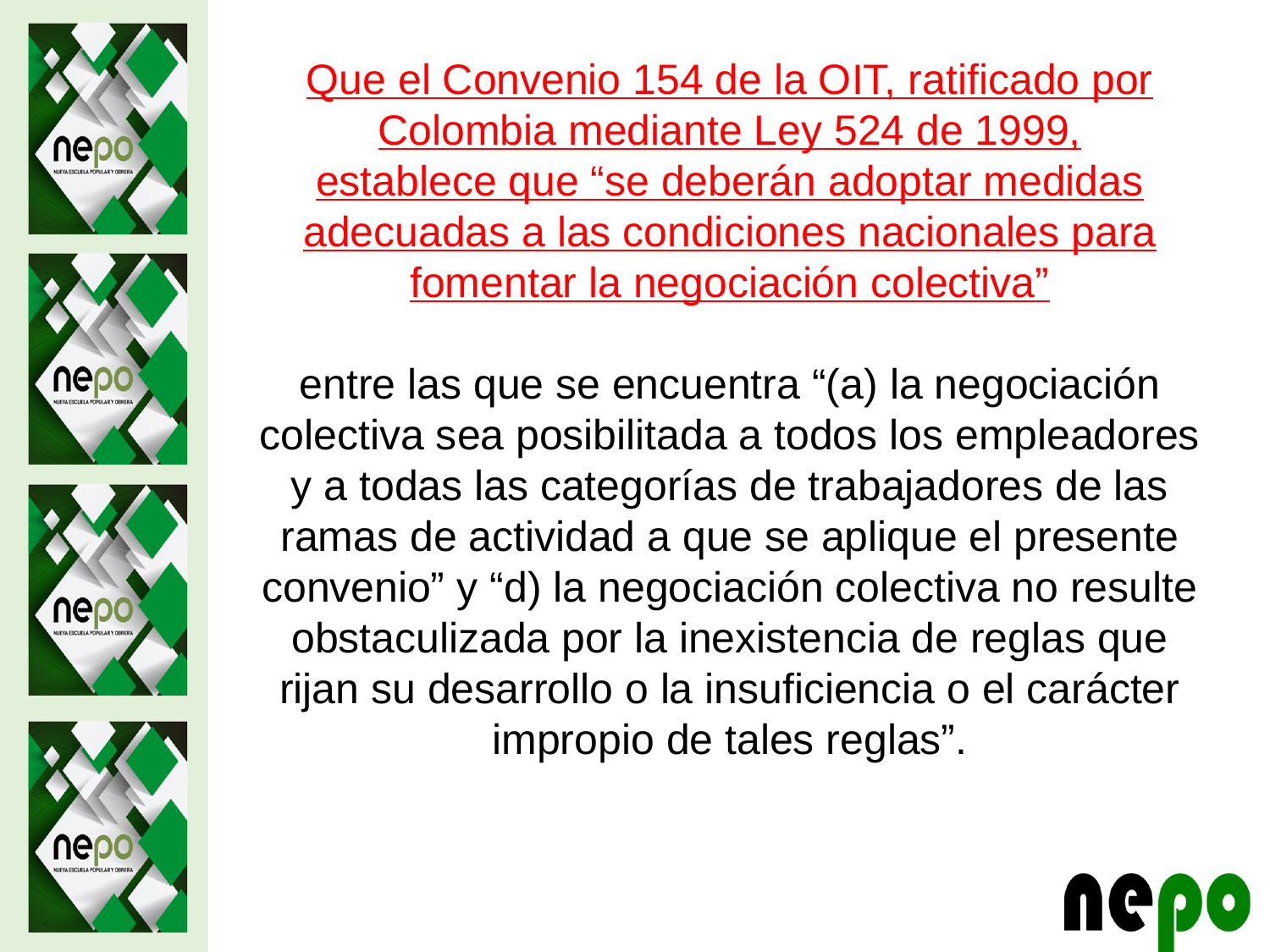

Que el Convenio 154 de la OIT, ratificado por Colombia mediante Ley 524 de 1999,
establece que “se deberán adoptar medidas adecuadas a las condiciones nacionales para fomentar la negociación colectiva”

entre las que se encuentra “(a) la negociación colectiva sea posibilitada a todos los empleadores y a todas las categorías de trabajadores de las ramas de actividad a que se aplique el presente convenio” y “d) la negociación colectiva no resulte obstaculizada por la inexistencia de reglas que rijan su desarrollo o la insuficiencia o el carácter impropio de tales reglas”.